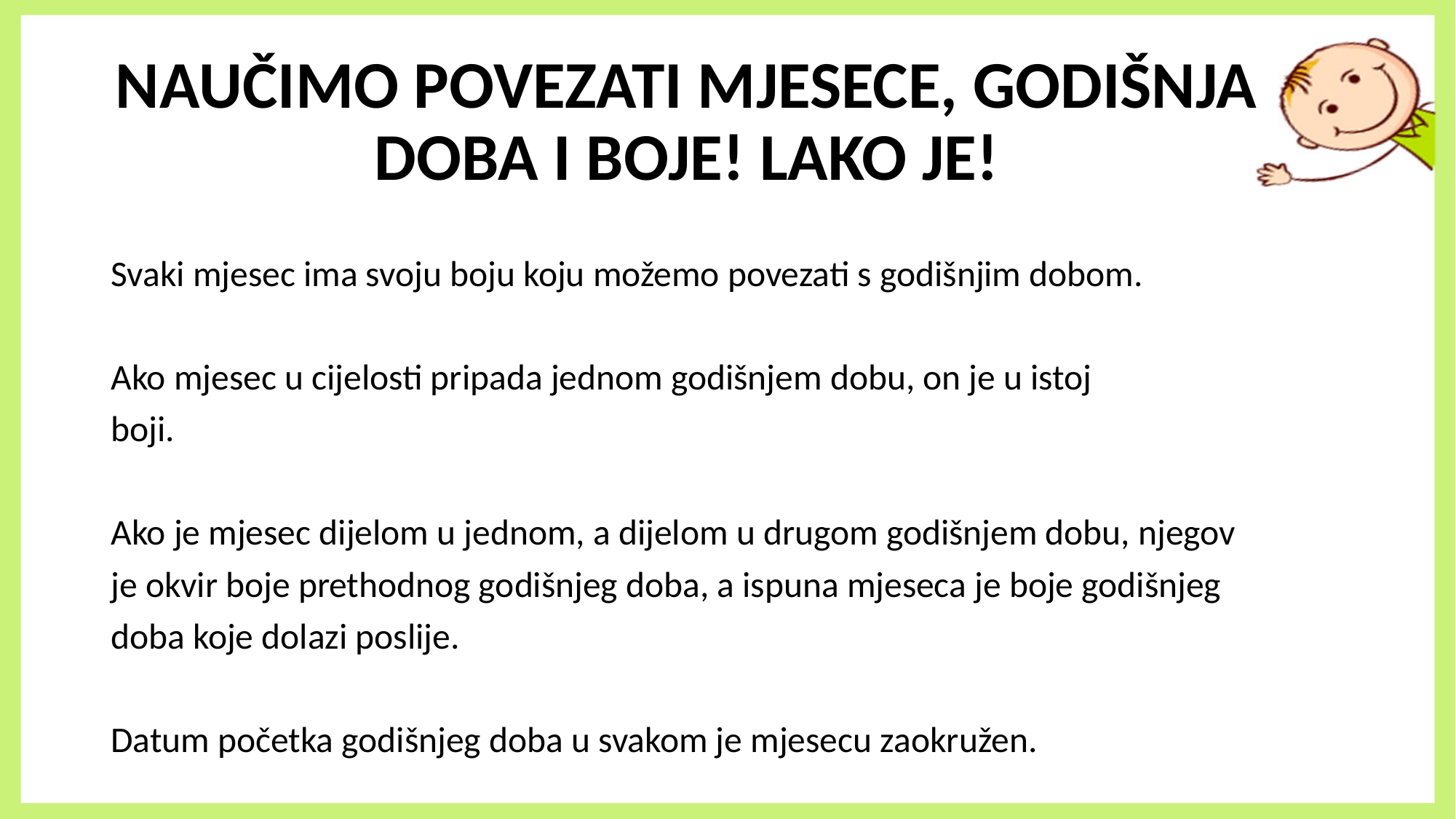

# NAUČIMO POVEZATI MJESECE, GODIŠNJA DOBA I BOJE! LAKO JE!
Svaki mjesec ima svoju boju koju možemo povezati s godišnjim dobom.

Ako mjesec u cijelosti pripada jednom godišnjem dobu, on je u istoj
boji.

Ako je mjesec dijelom u jednom, a dijelom u drugom godišnjem dobu, njegov
je okvir boje prethodnog godišnjeg doba, a ispuna mjeseca je boje godišnjeg
doba koje dolazi poslije.

Datum početka godišnjeg doba u svakom je mjesecu zaokružen.